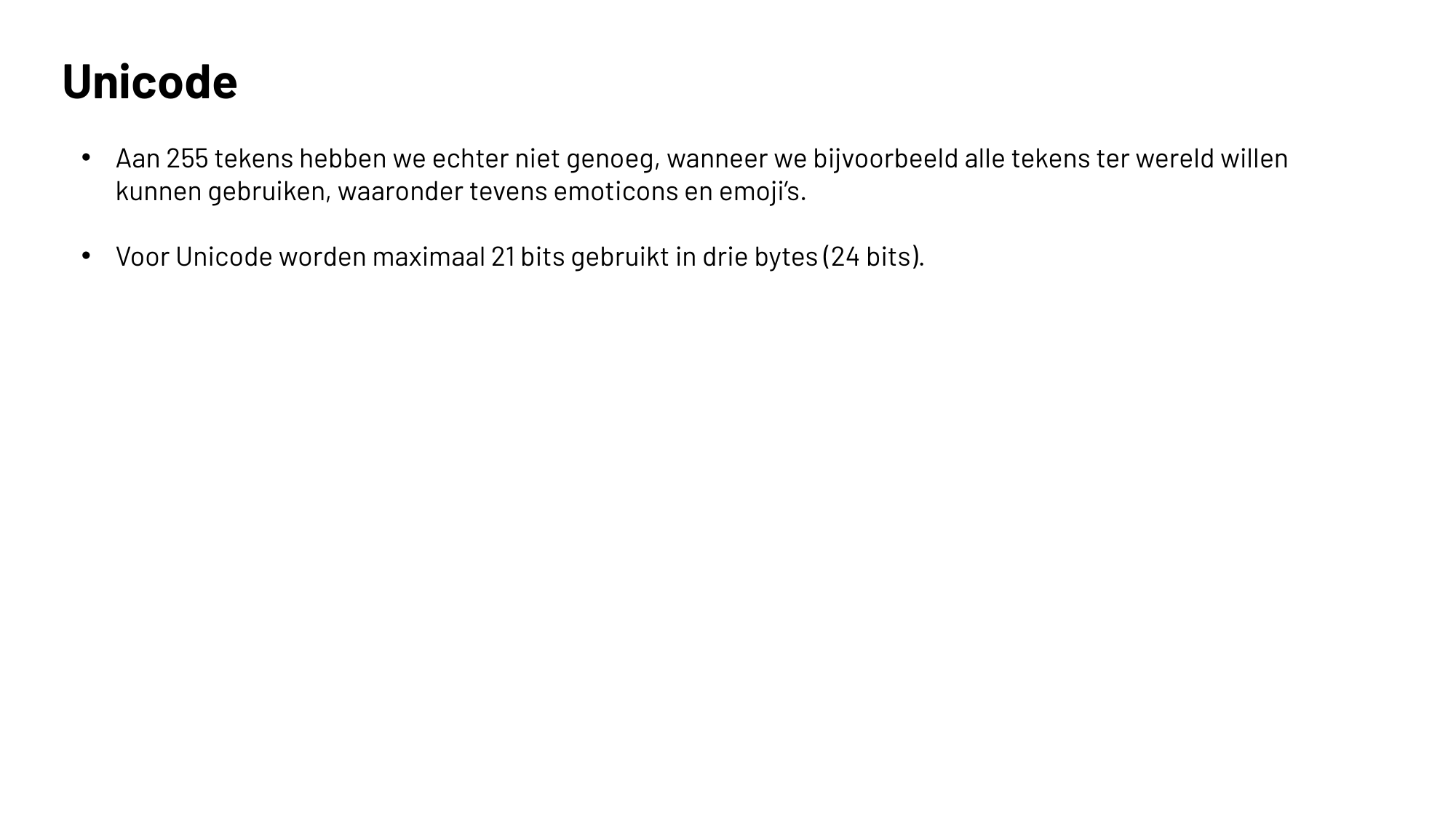

Unicode
Aan 255 tekens hebben we echter niet genoeg, wanneer we bijvoorbeeld alle tekens ter wereld willen kunnen gebruiken, waaronder tevens emoticons en emoji’s.
Voor Unicode worden maximaal 21 bits gebruikt in drie bytes (24 bits).